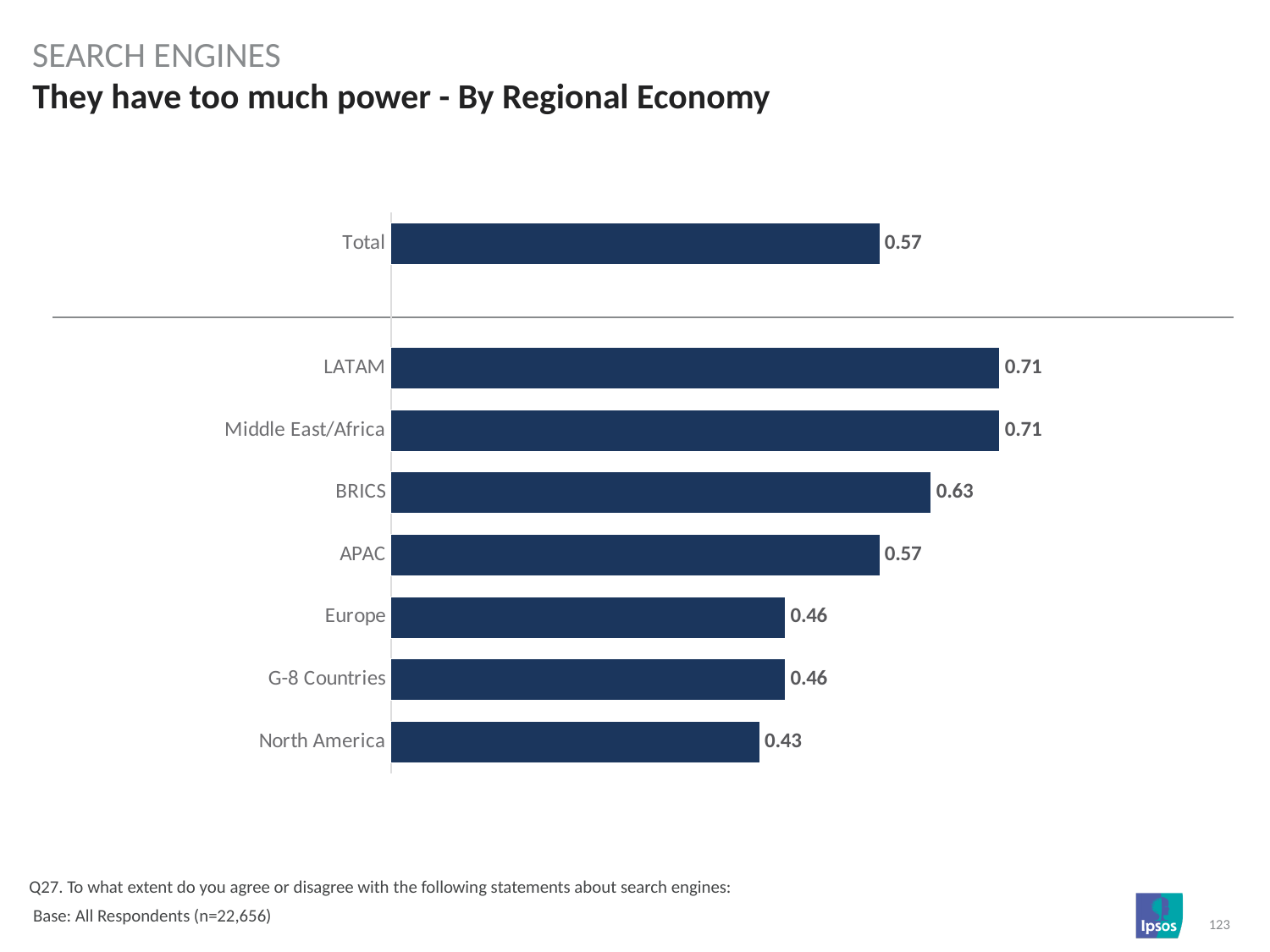

SEARCH ENGINES
# They have too much power - By Regional Economy

### Chart

| Category | Column1 |
|---|---|
| Total | 0.57 |
|  | None |
| LATAM | 0.71 |
| Middle East/Africa | 0.71 |
| BRICS | 0.63 |
| APAC | 0.57 |
| Europe | 0.46 |
| G-8 Countries | 0.46 |
| North America | 0.43 |
Q27. To what extent do you agree or disagree with the following statements about search engines:
 Base: All Respondents (n=22,656)